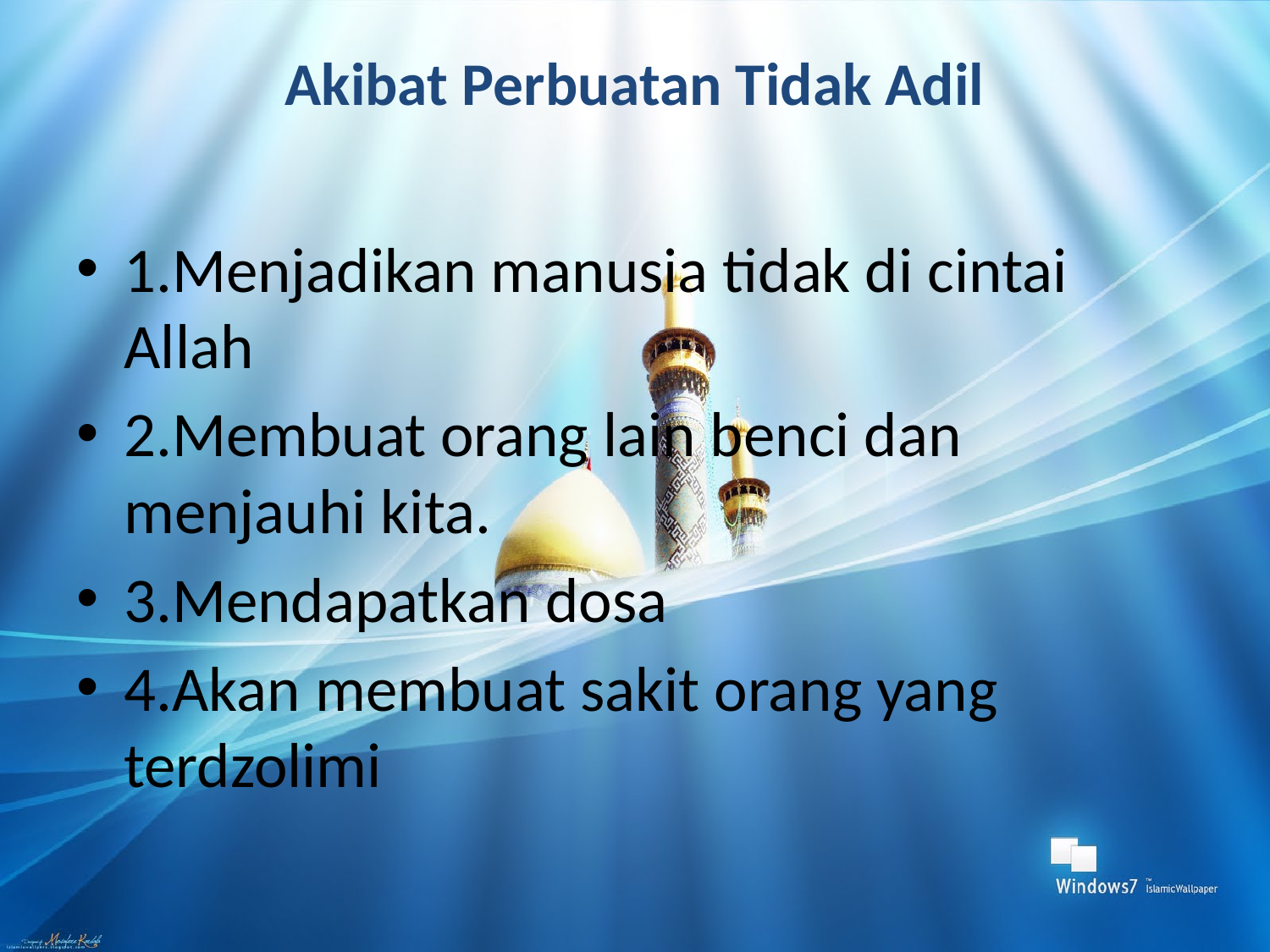

# Akibat Perbuatan Tidak Adil
1.Menjadikan manusia tidak di cintai Allah
2.Membuat orang lain benci dan menjauhi kita.
3.Mendapatkan dosa
4.Akan membuat sakit orang yang terdzolimi